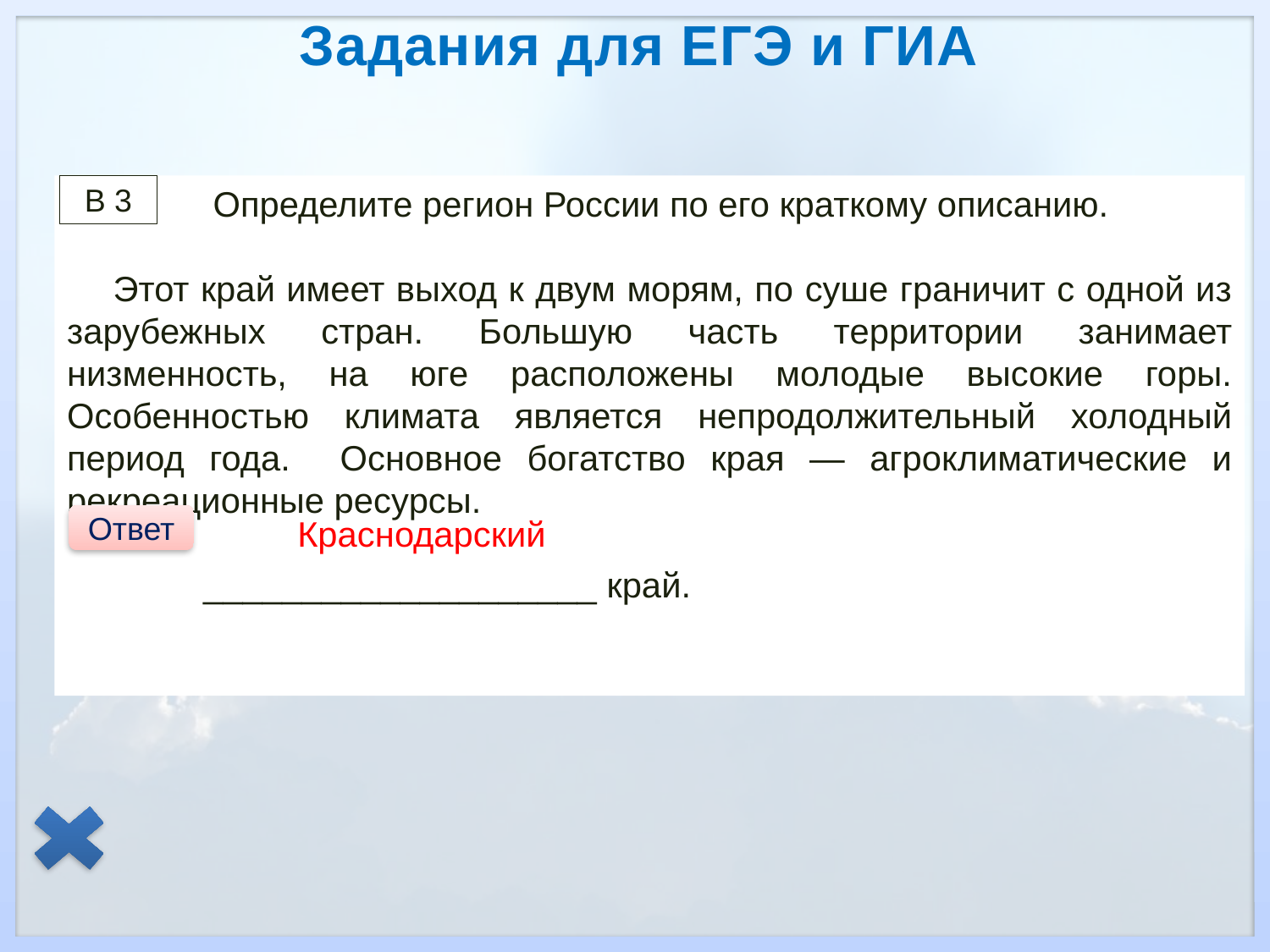

Задания для ЕГЭ и ГИА
               Определите регион России по его краткому описанию.

    Этот край имеет выход к двум морям, по суше граничит с одной из зарубежных стран. Большую часть территории занимает низменность, на юге расположены молодые высокие горы. Особенностью климата является непродолжительный холодный период года.  Основное богатство края — агроклиматические и рекреационные ресурсы.

              ____________________ край.

В 3
Ответ
Краснодарский